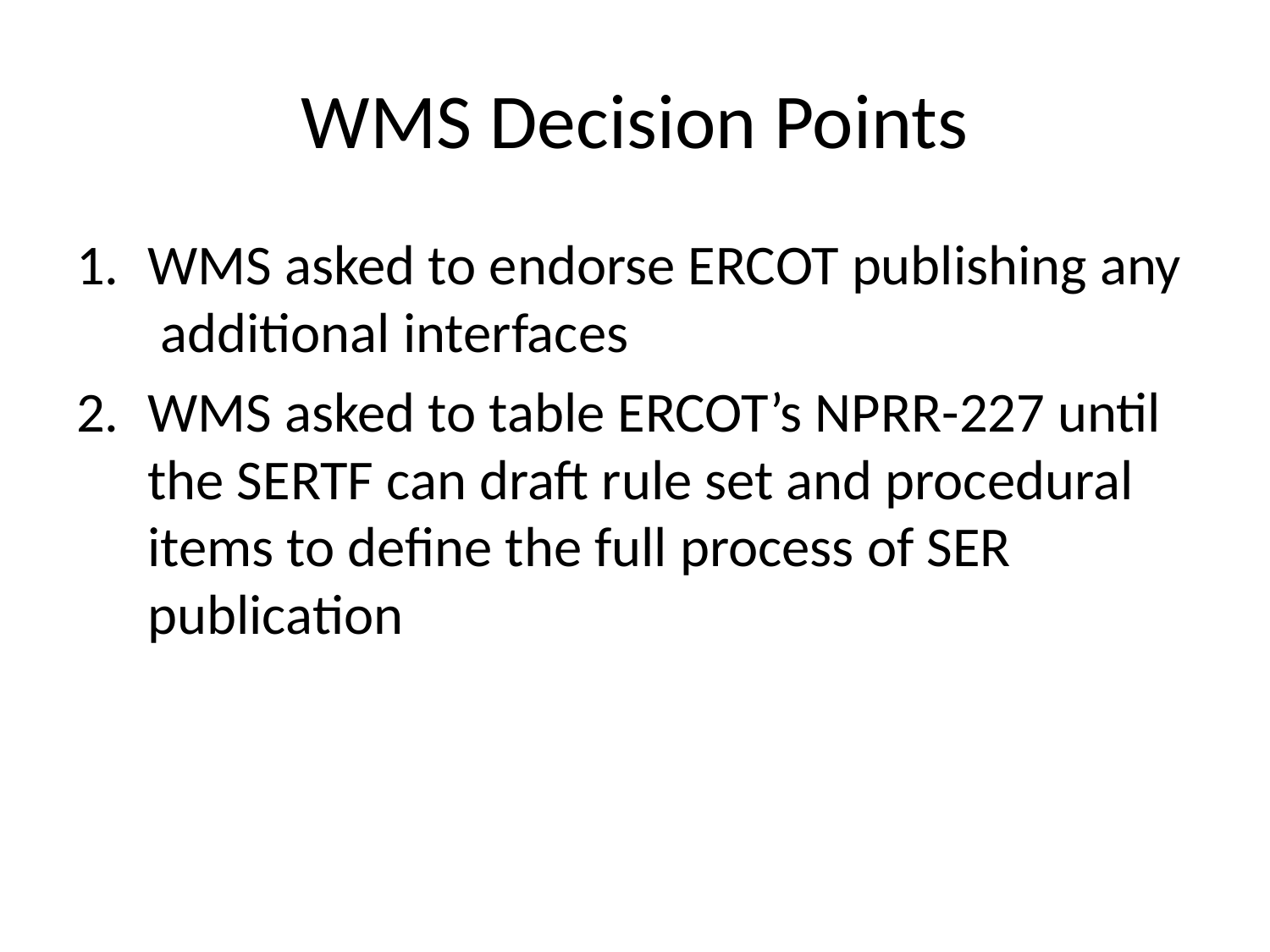

# WMS Decision Points
WMS asked to endorse ERCOT publishing any  additional interfaces
WMS asked to table ERCOT’s NPRR-227 until the SERTF can draft rule set and procedural items to define the full process of SER publication